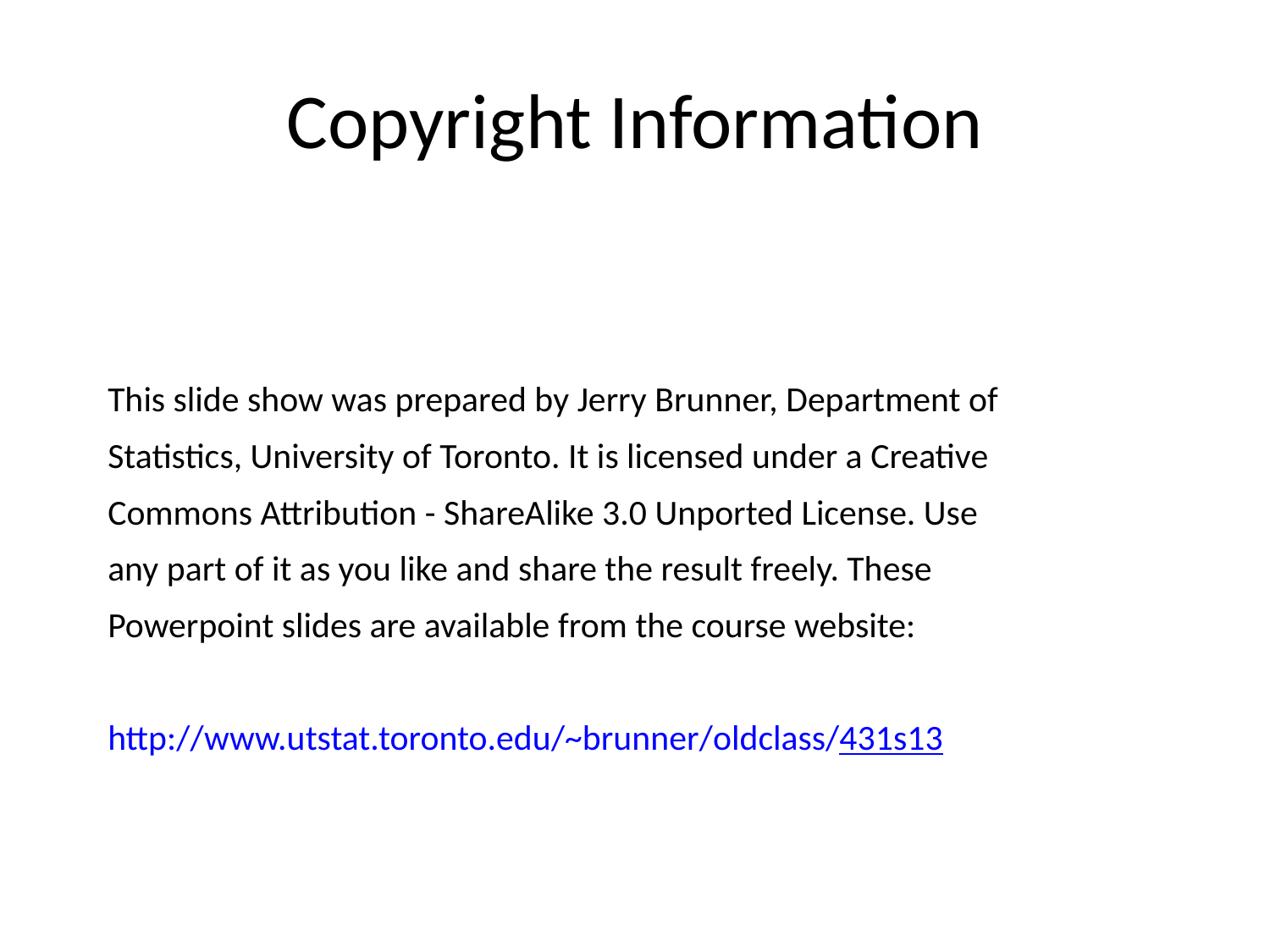

# Copyright Information
This slide show was prepared by Jerry Brunner, Department of
Statistics, University of Toronto. It is licensed under a Creative
Commons Attribution - ShareAlike 3.0 Unported License. Use
any part of it as you like and share the result freely. These
Powerpoint slides are available from the course website:

http://www.utstat.toronto.edu/~brunner/oldclass/431s13